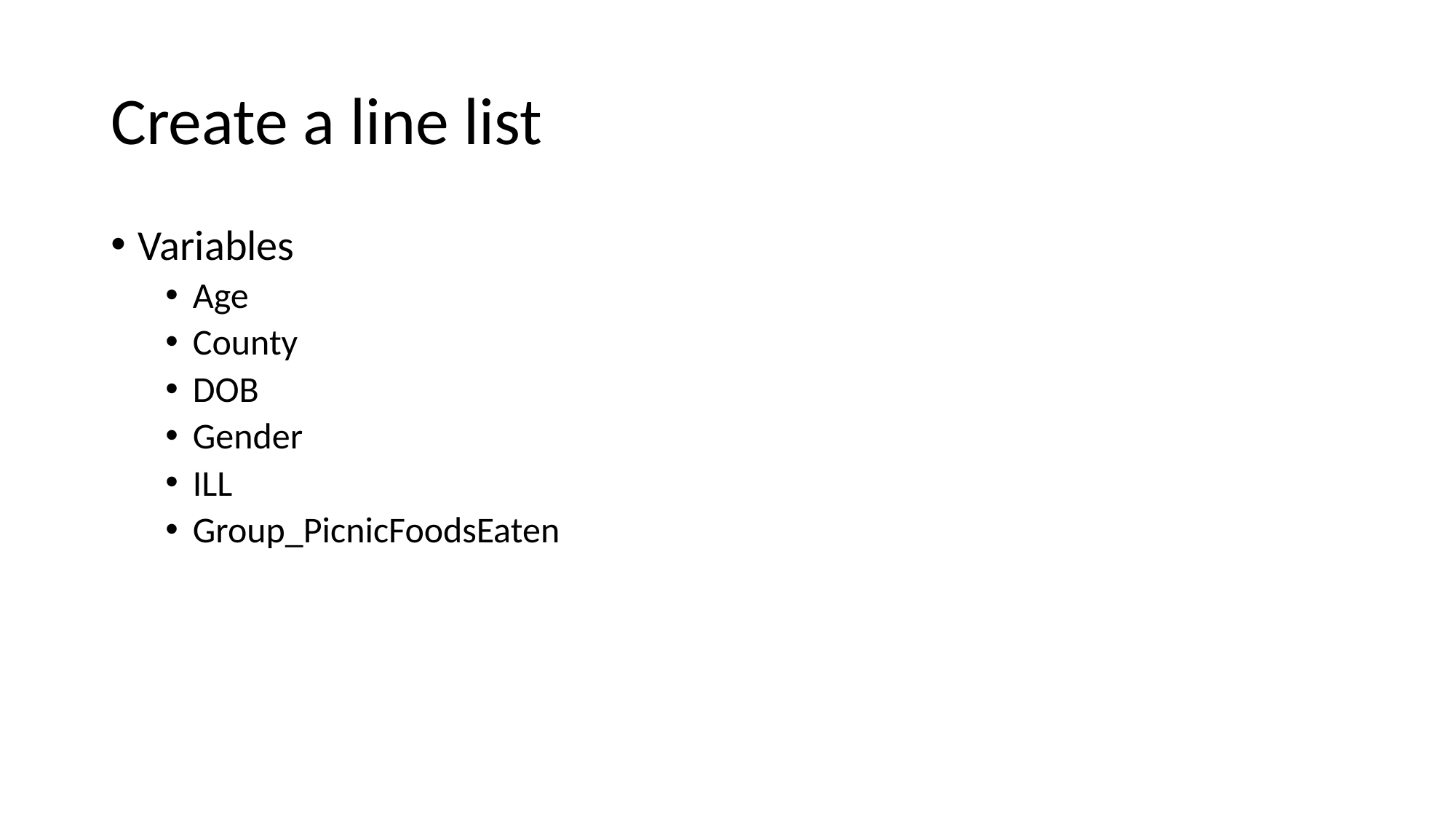

# Create a line list
Variables
Age
County
DOB
Gender
ILL
Group_PicnicFoodsEaten